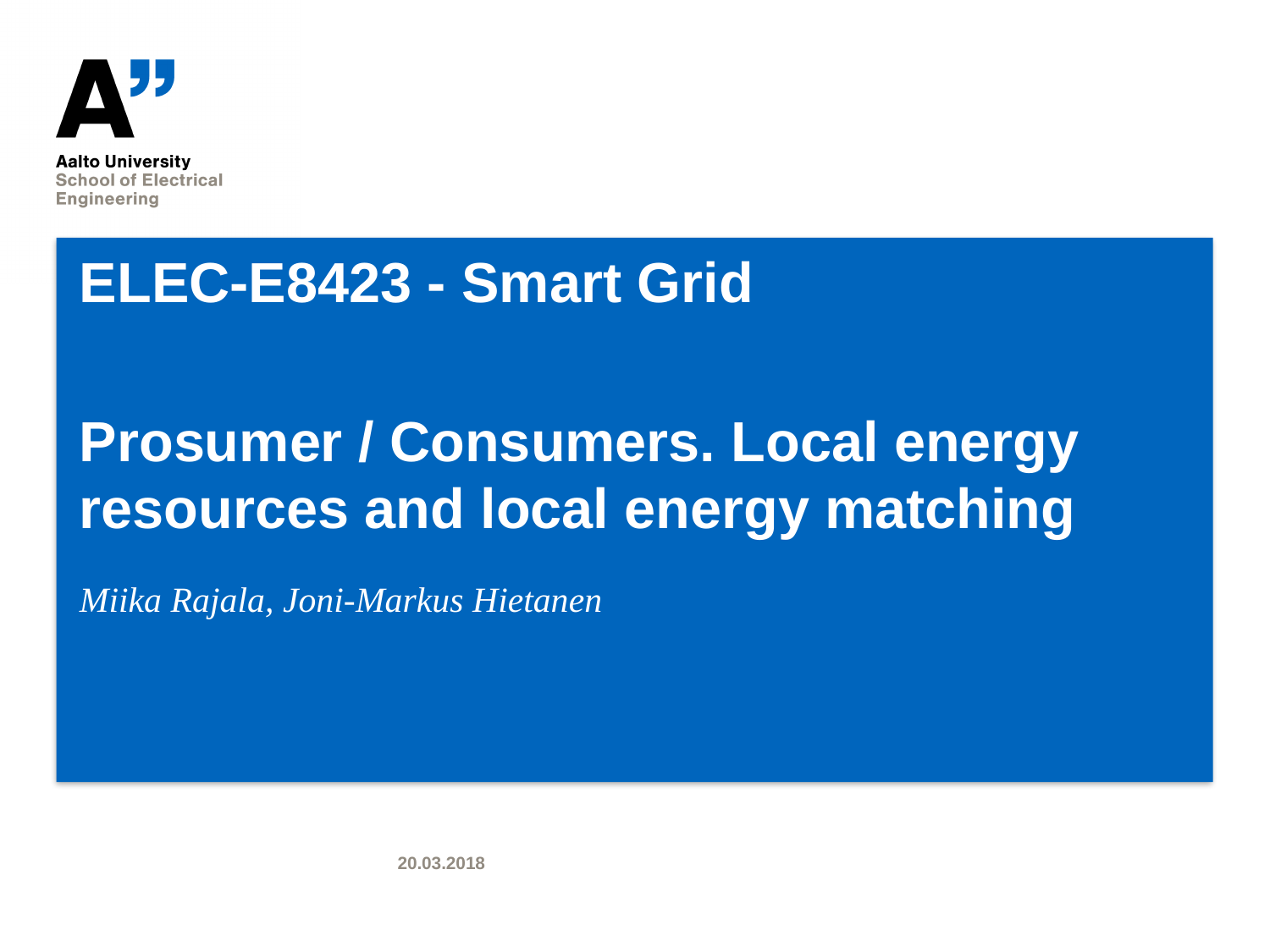

# ELEC-E8423 - Smart Grid Prosumer / Consumers. Local energy resources and local energy matching
Miika Rajala, Joni-Markus Hietanen

20.03.2018